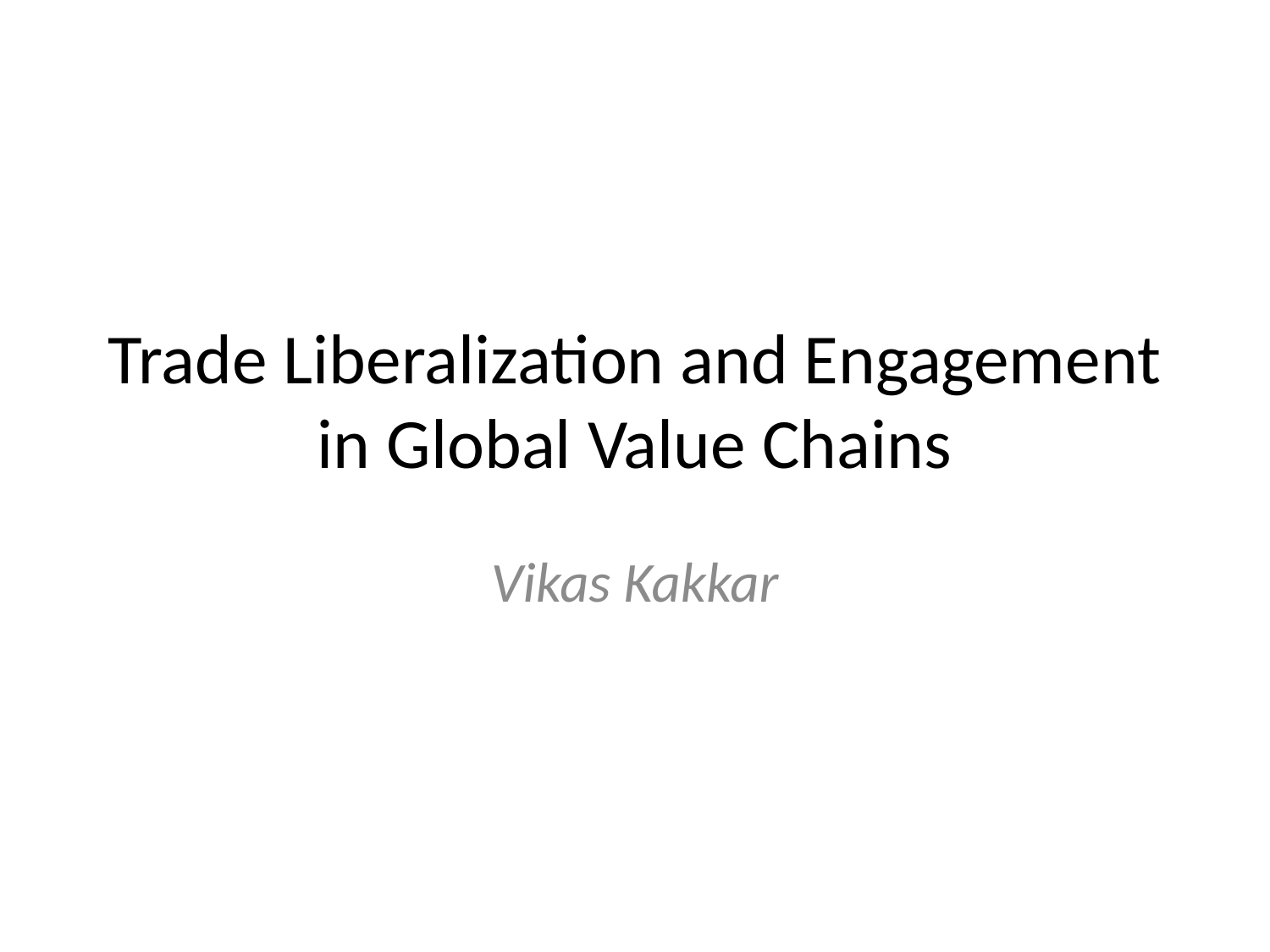

# Trade Liberalization and Engagement in Global Value Chains
Vikas Kakkar